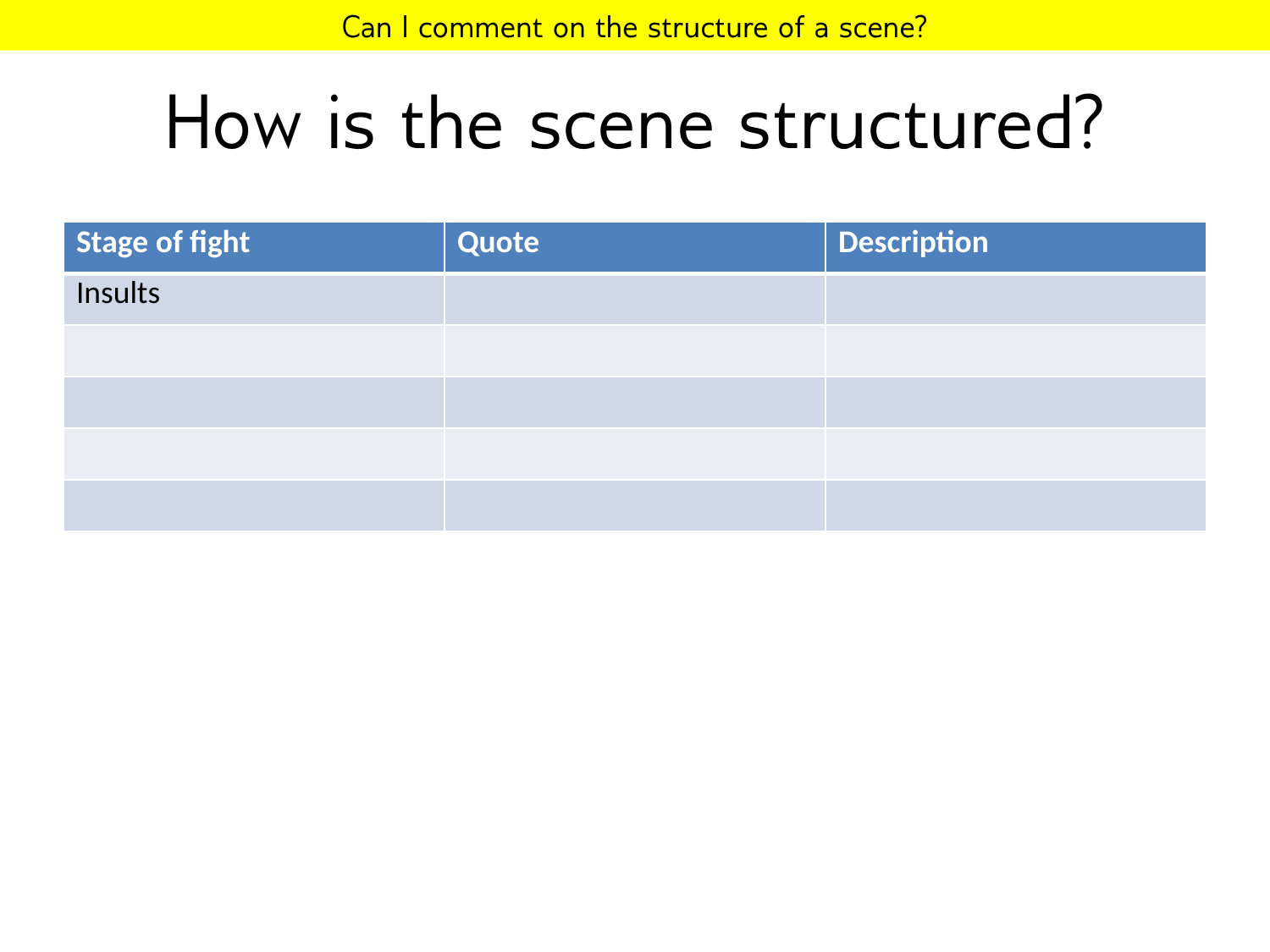

Can I comment on the structure of a scene?
# How is the scene structured?
| Stage of fight | Quote | Description |
| --- | --- | --- |
| Insults |  |  |
|  |  |  |
|  |  |  |
|  |  |  |
|  |  |  |